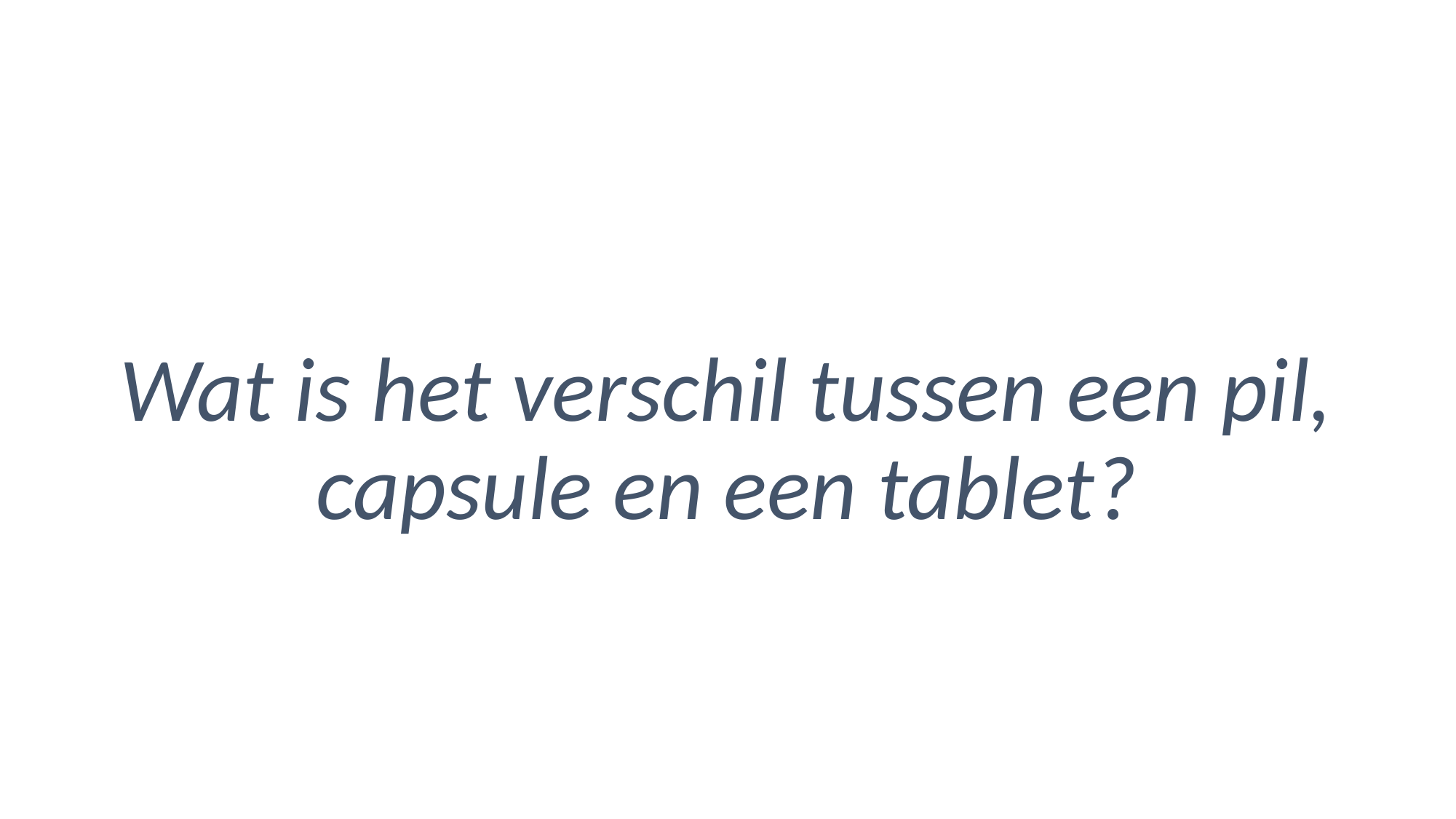

# Wat is het verschil tussen een pil, capsule en een tablet?